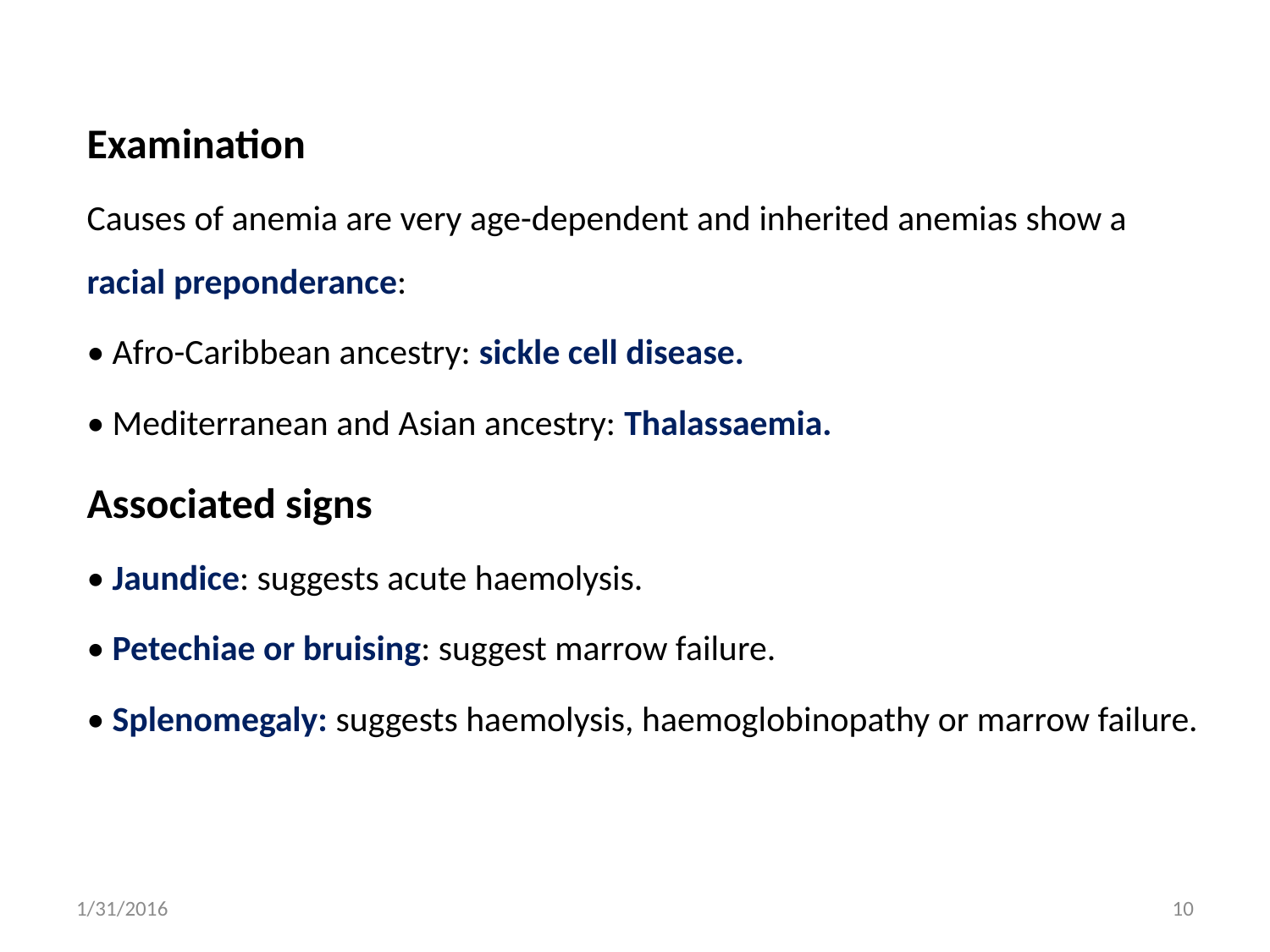

Examination
Causes of anemia are very age-dependent and inherited anemias show a racial preponderance:
• Afro-Caribbean ancestry: sickle cell disease.
• Mediterranean and Asian ancestry: Thalassaemia.
Associated signs
• Jaundice: suggests acute haemolysis.
• Petechiae or bruising: suggest marrow failure.
• Splenomegaly: suggests haemolysis, haemoglobinopathy or marrow failure.
1/31/2016
10